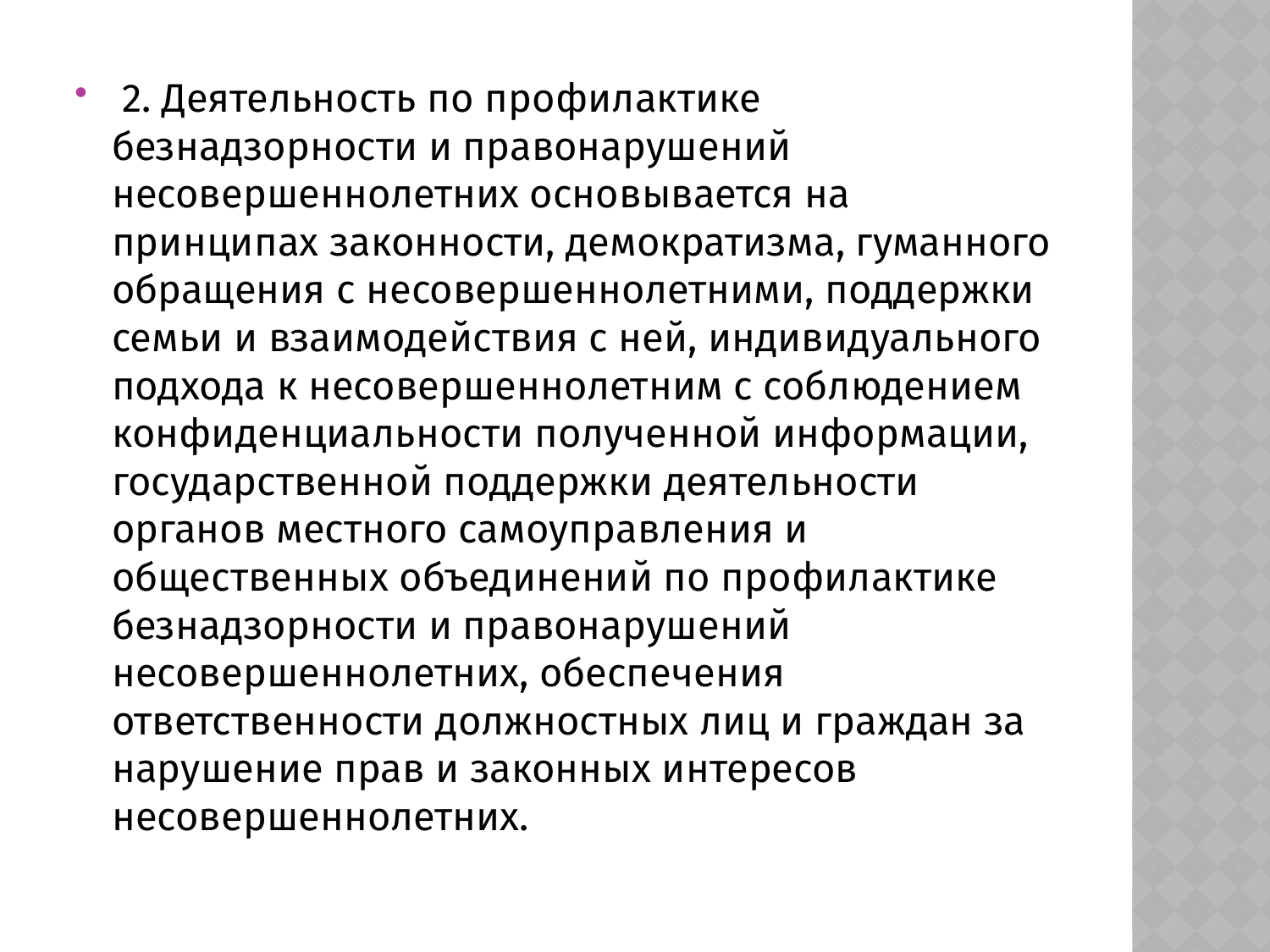

2. Деятельность по профилактике безнадзорности и правонарушений несовершеннолетних основывается на принципах законности, демократизма, гуманного обращения с несовершеннолетними, поддержки семьи и взаимодействия с ней, индивидуального подхода к несовершеннолетним с соблюдением конфиденциальности полученной информации, государственной поддержки деятельности органов местного самоуправления и общественных объединений по профилактике безнадзорности и правонарушений несовершеннолетних, обеспечения ответственности должностных лиц и граждан за нарушение прав и законных интересов несовершеннолетних.